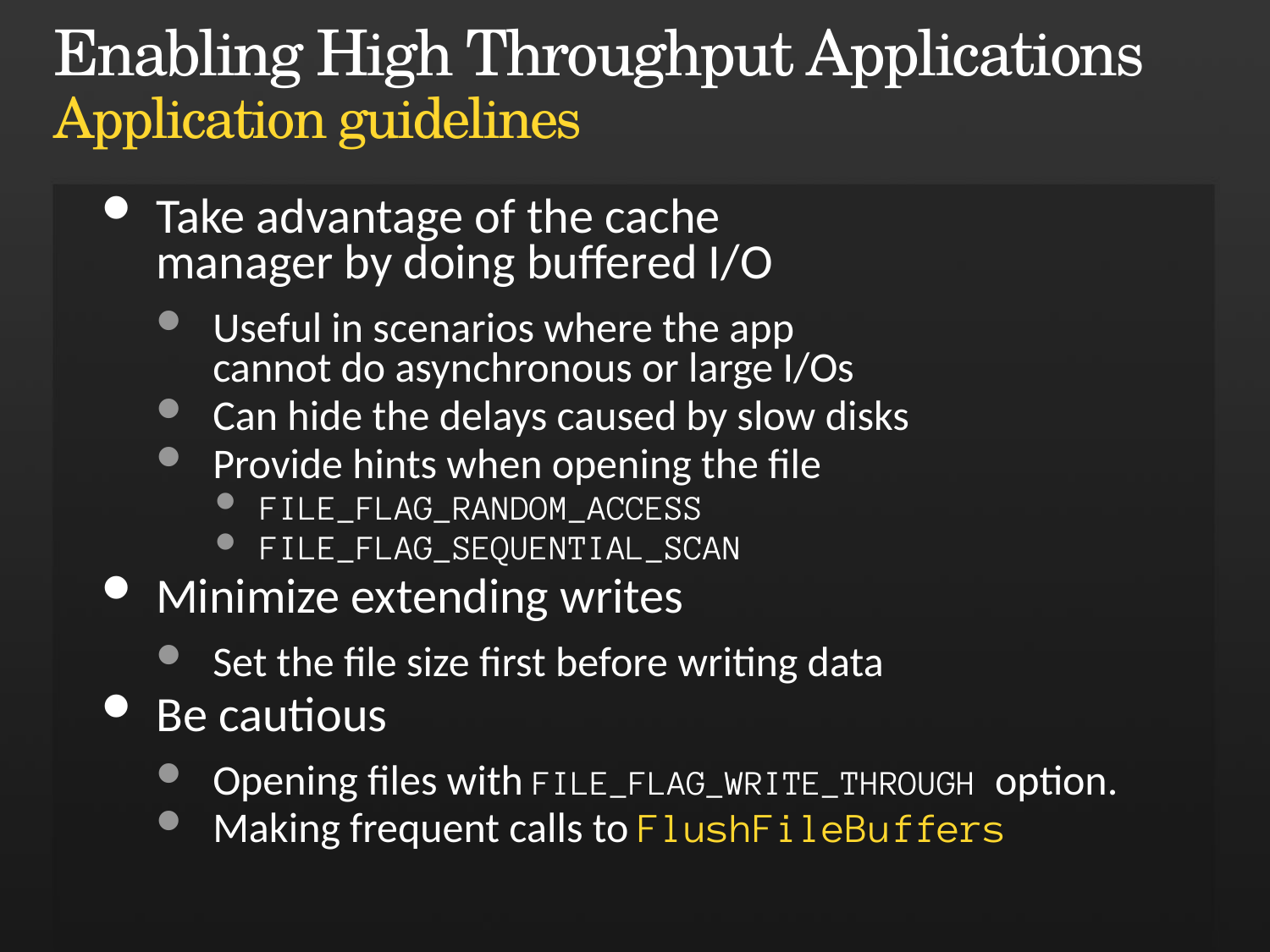

# Enabling High Throughput Applications Application guidelines
Take advantage of the cache
manager by doing buffered I/O
Useful in scenarios where the app
cannot do asynchronous or large I/Os
Can hide the delays caused by slow disks
Provide hints when opening the file
FILE_FLAG_RANDOM_ACCESS
FILE_FLAG_SEQUENTIAL_SCAN
Minimize extending writes
Set the file size first before writing data
Be cautious
Opening files with FILE_FLAG_WRITE_THROUGH  option.
Making frequent calls to FlushFileBuffers